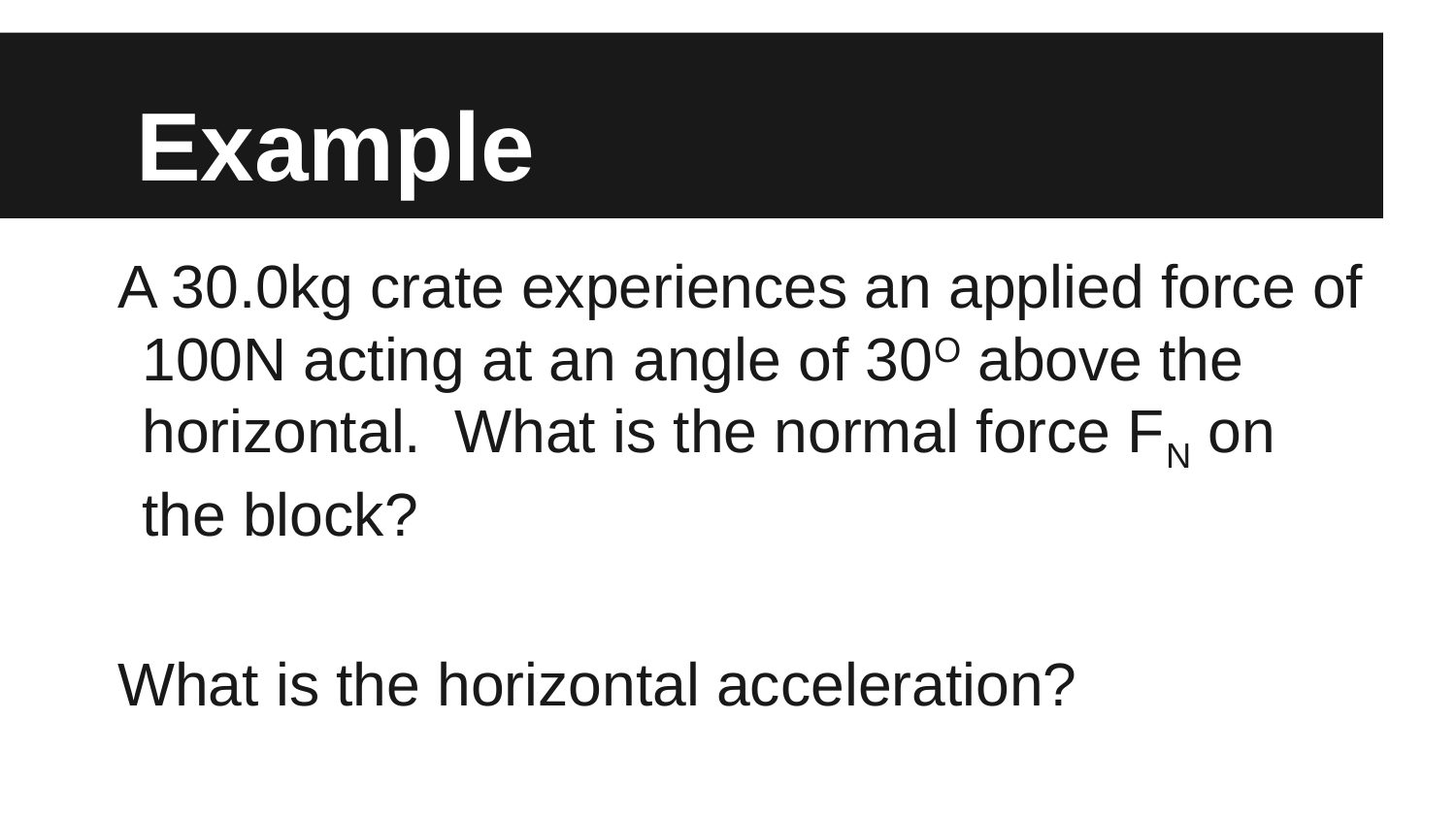

# Example
A 30.0kg crate experiences an applied force of 100N acting at an angle of 30O above the horizontal.  What is the normal force FN on the block?

What is the horizontal acceleration?